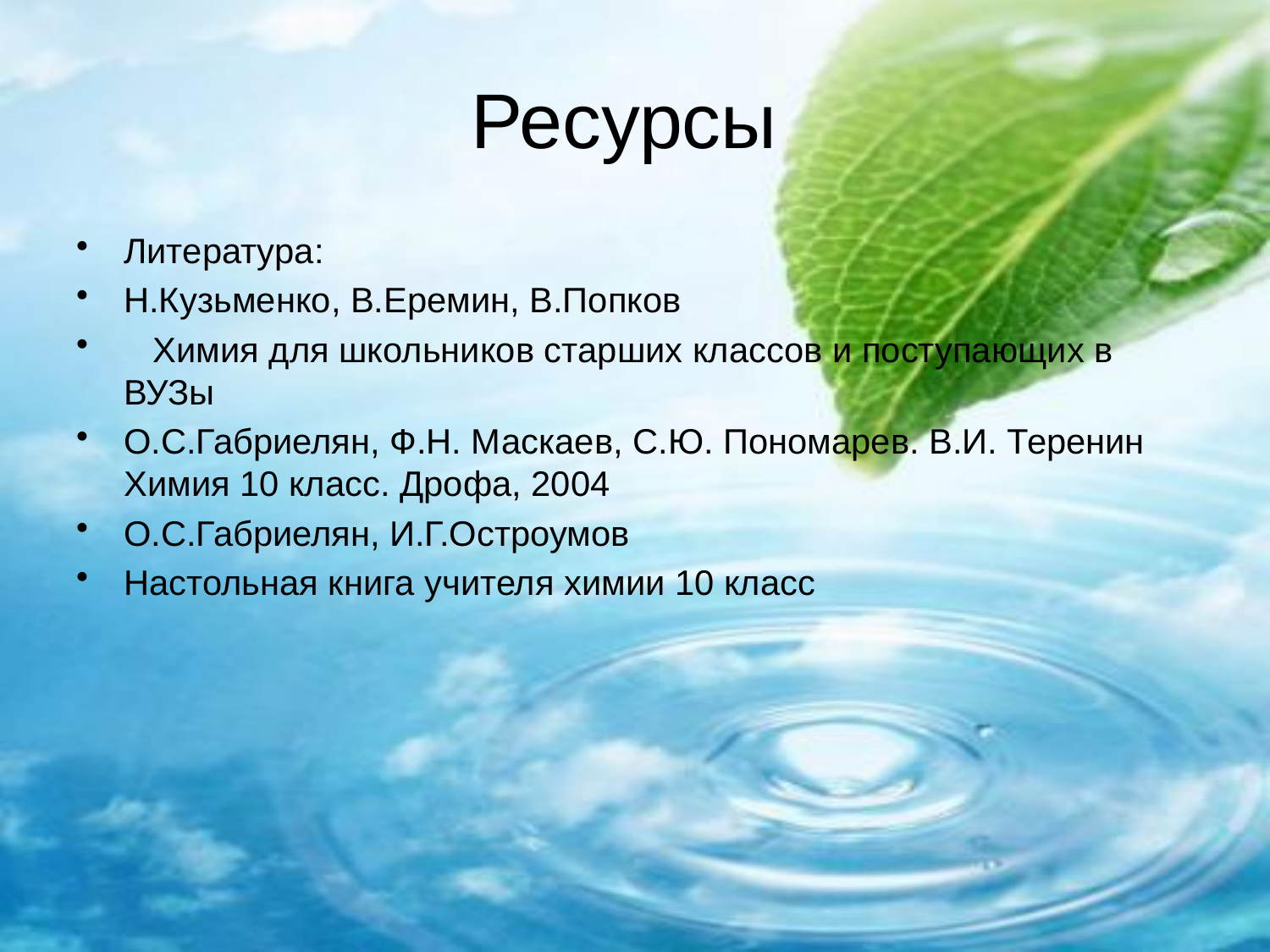

# Ресурсы
Литература:
Н.Кузьменко, В.Еремин, В.Попков
   Химия для школьников старших классов и поступающих в ВУЗы
О.С.Габриелян, Ф.Н. Маскаев, С.Ю. Пономарев. В.И. Теренин  Химия 10 класс. Дрофа, 2004
О.С.Габриелян, И.Г.Остроумов
Настольная книга учителя химии 10 класс